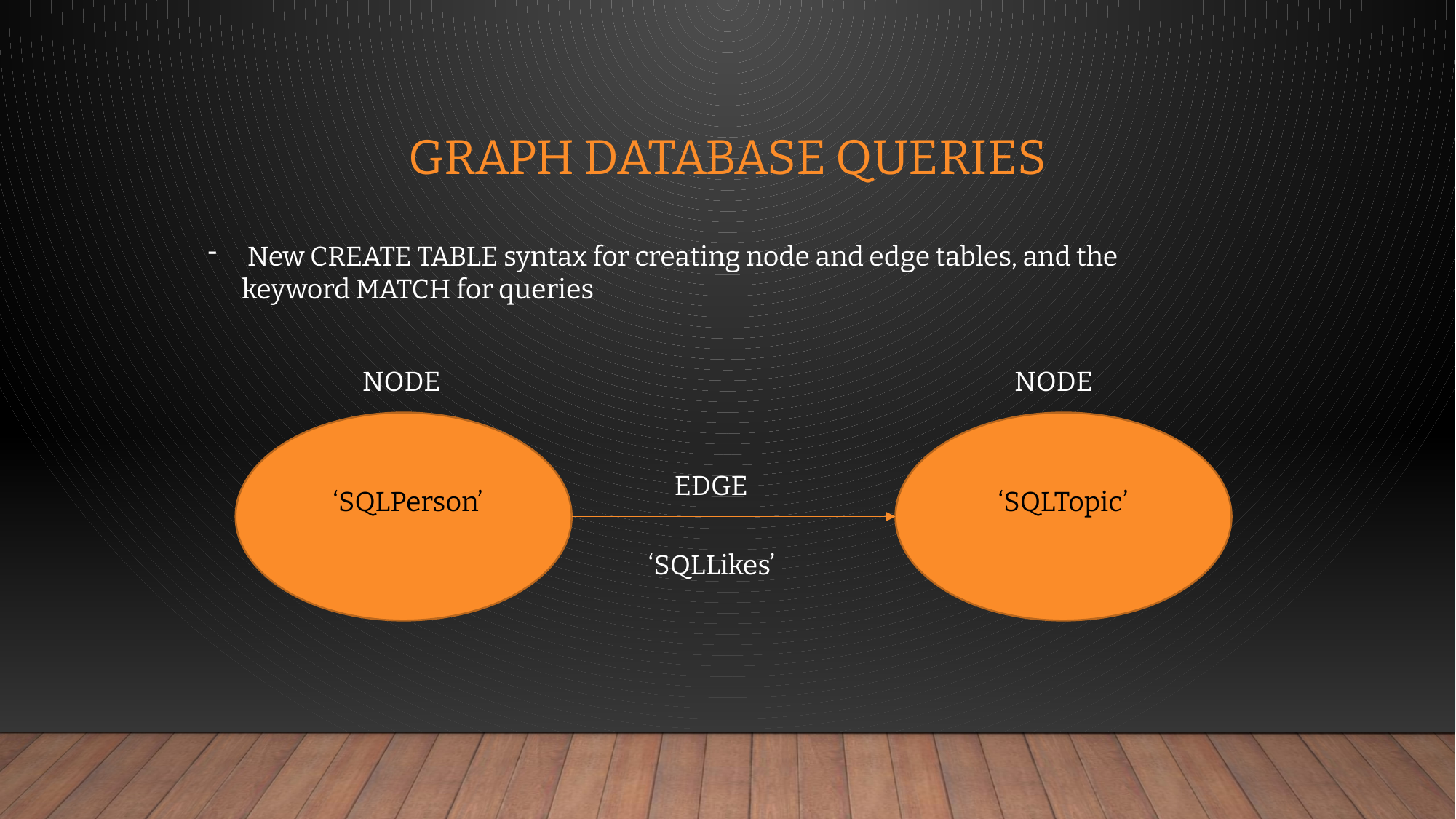

# Graph database queries
 New CREATE TABLE syntax for creating node and edge tables, and the keyword MATCH for queries
NODE
NODE

EDGE
‘SQLPerson’
‘SQLTopic’
‘SQLLikes’